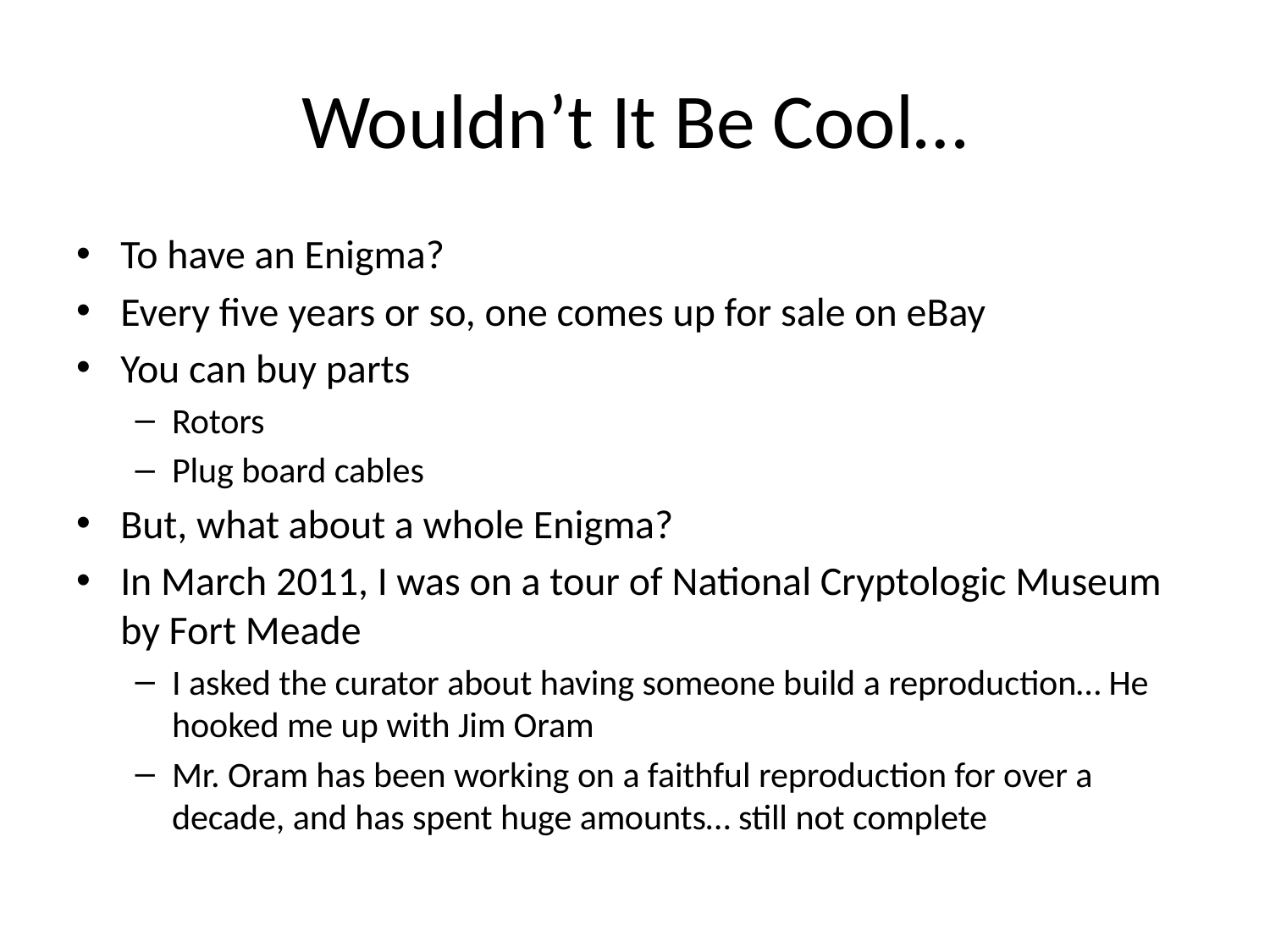

# Wouldn’t It Be Cool…
To have an Enigma?
Every five years or so, one comes up for sale on eBay
You can buy parts
Rotors
Plug board cables
But, what about a whole Enigma?
In March 2011, I was on a tour of National Cryptologic Museum by Fort Meade
I asked the curator about having someone build a reproduction… He hooked me up with Jim Oram
Mr. Oram has been working on a faithful reproduction for over a decade, and has spent huge amounts… still not complete